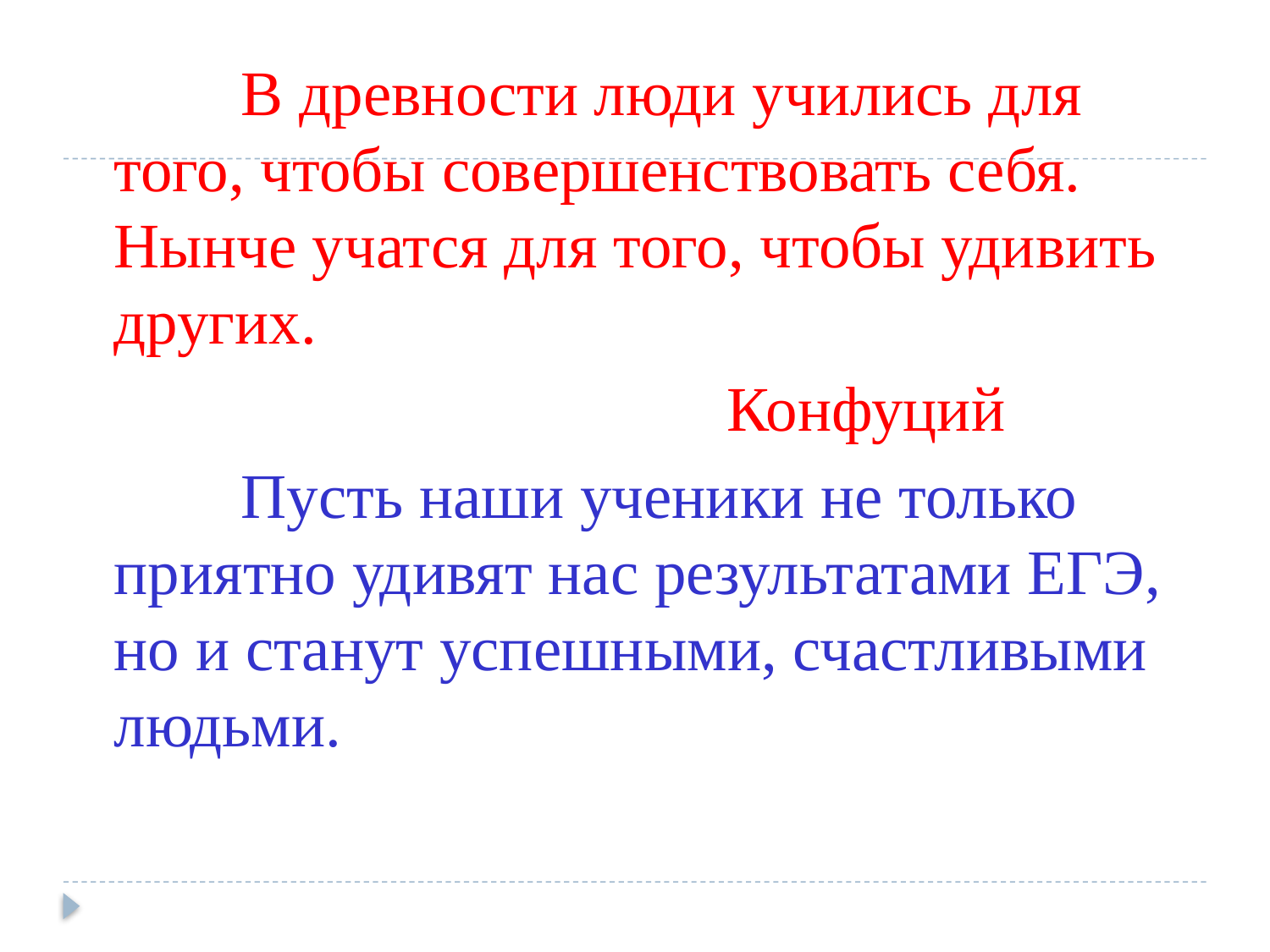

#
		В древности люди учились для того, чтобы совершенствовать себя. Нынче учатся для того, чтобы удивить других.
                                         Конфуций
		Пусть наши ученики не только приятно удивят нас результатами ЕГЭ, но и станут успешными, счастливыми людьми.